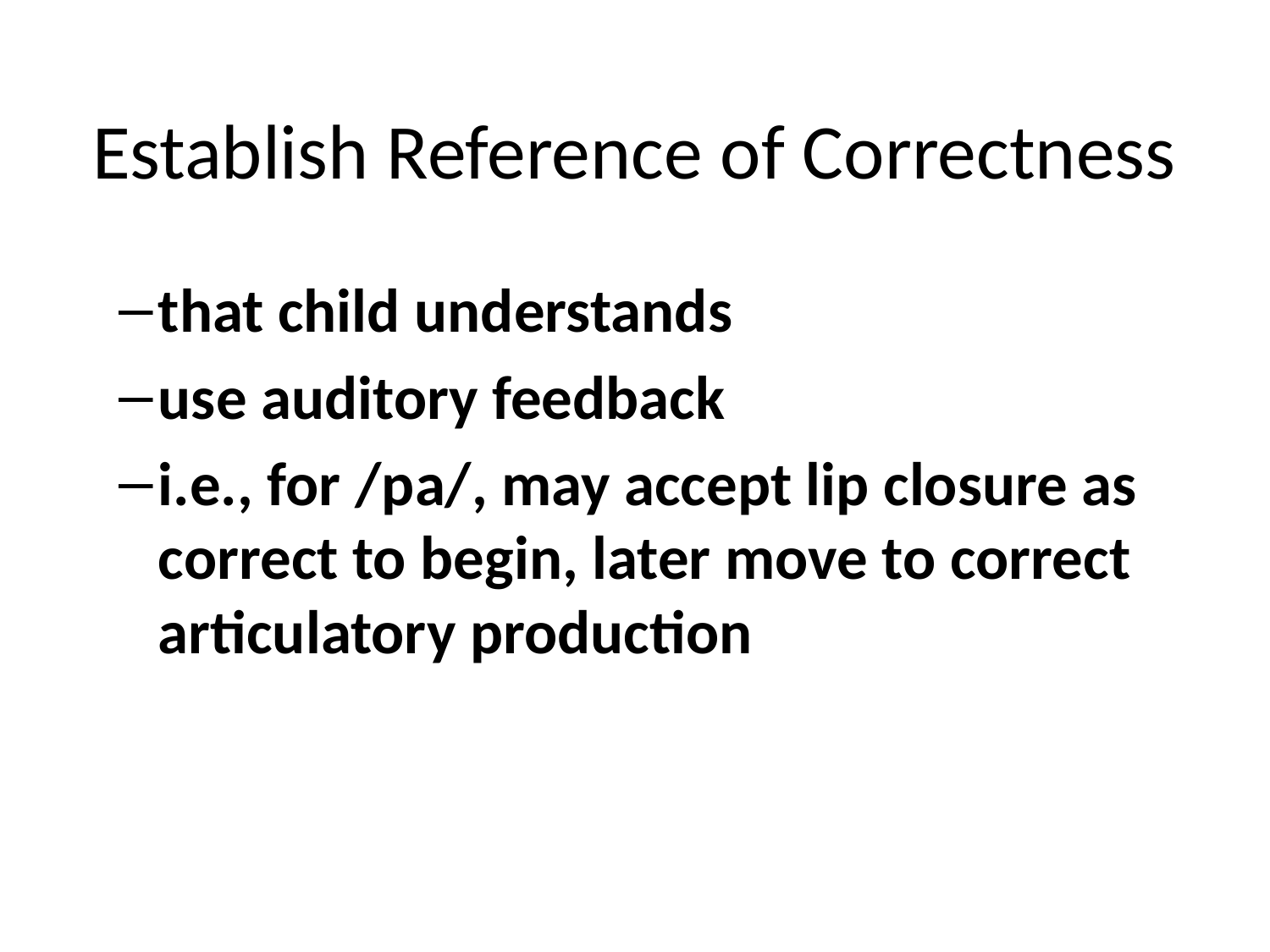

# Establish Reference of Correctness
that child understands
use auditory feedback
i.e., for /pa/, may accept lip closure as correct to begin, later move to correct articulatory production